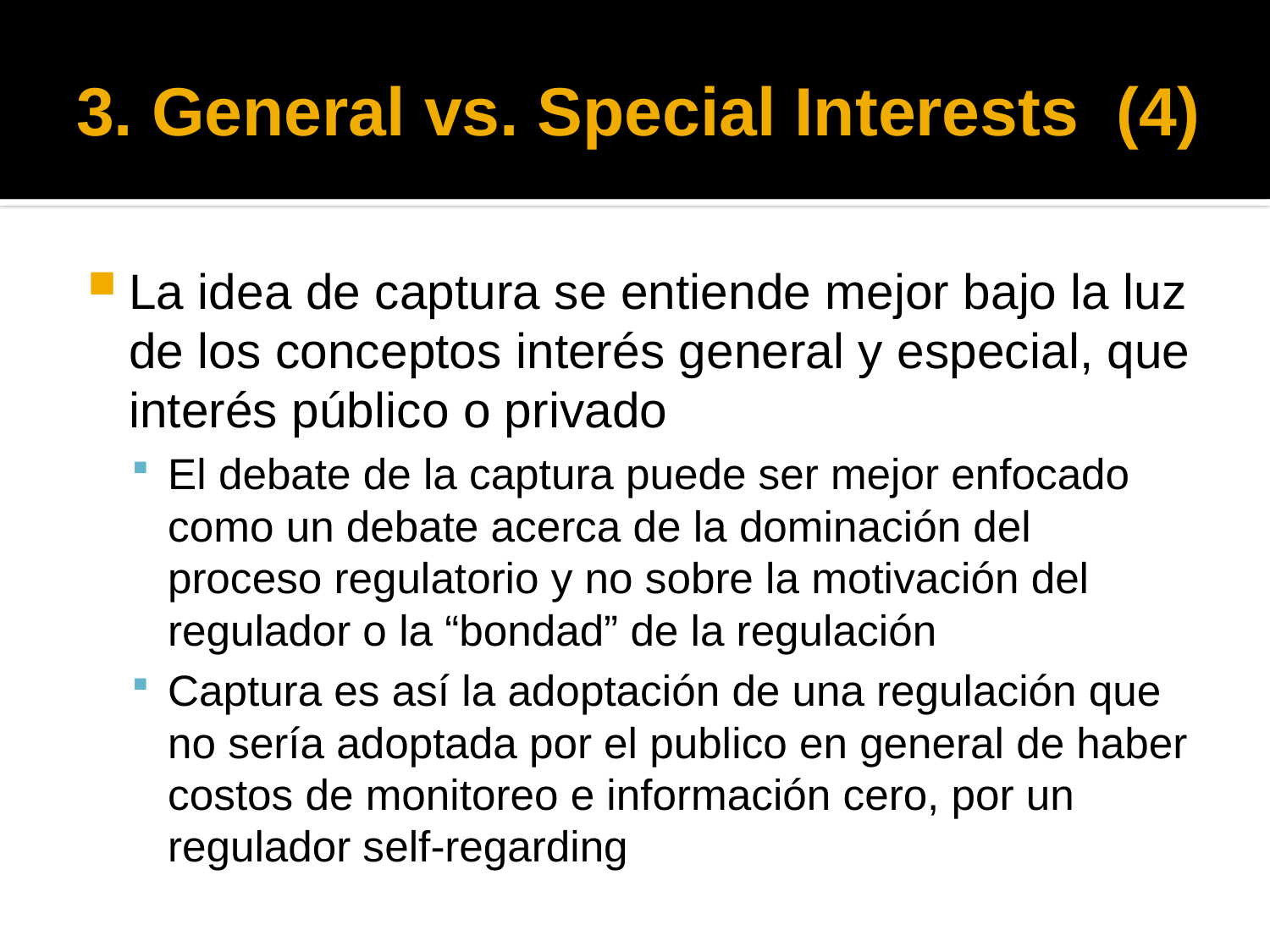

# 3. General vs. Special Interests  (4)
La idea de captura se entiende mejor bajo la luz de los conceptos interés general y especial, que interés público o privado
El debate de la captura puede ser mejor enfocado como un debate acerca de la dominación del proceso regulatorio y no sobre la motivación del regulador o la “bondad” de la regulación
Captura es así la adoptación de una regulación que no sería adoptada por el publico en general de haber costos de monitoreo e información cero, por un regulador self-regarding